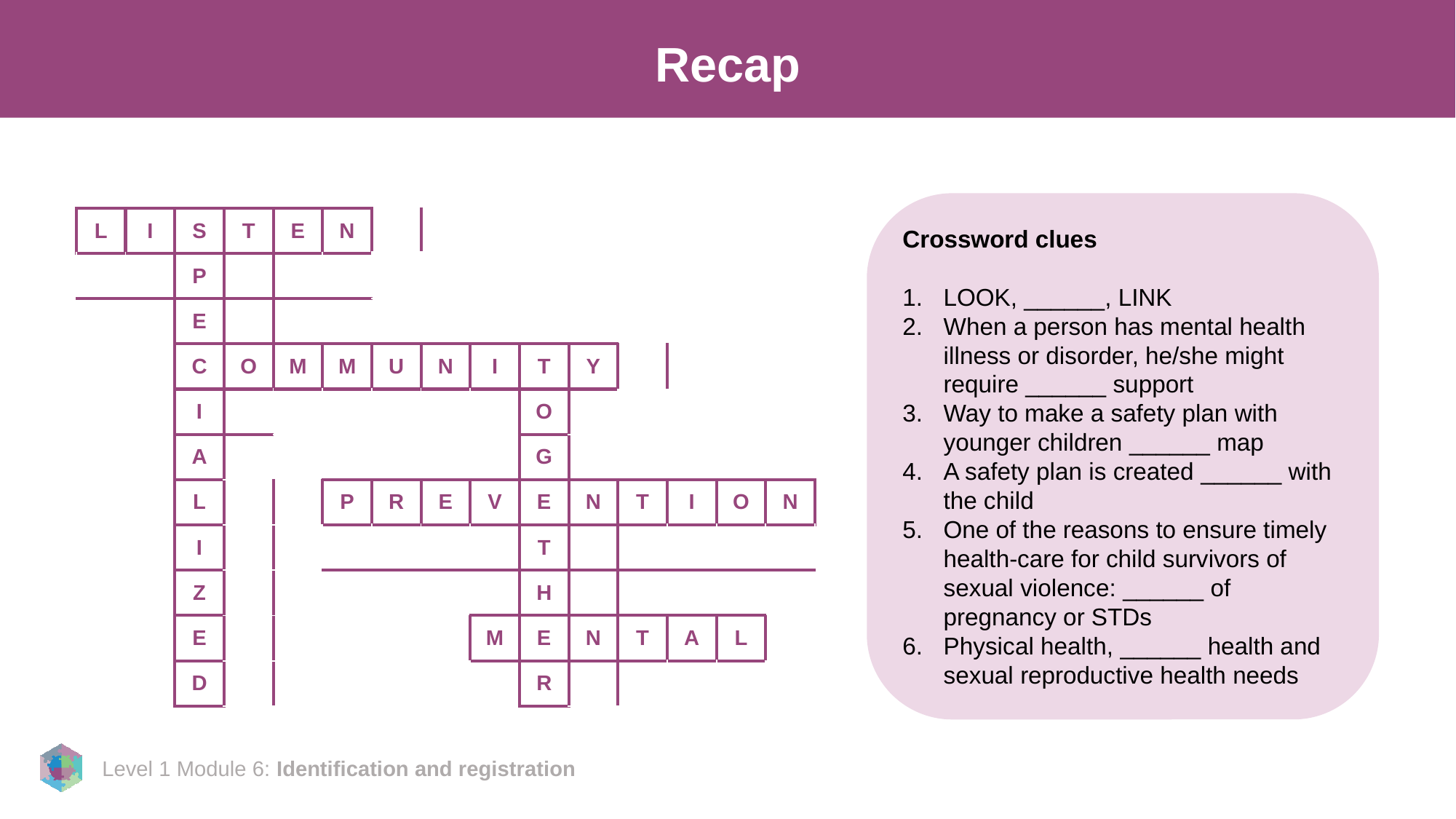

# Recap
Crossword clues

LOOK, ______, LINK
When a person has mental health illness or disorder, he/she might require ______ support
Way to make a safety plan with younger children ______ map
A safety plan is created ______ with the child
One of the reasons to ensure timely health-care for child survivors of sexual violence: ______ of pregnancy or STDs
Physical health, ______ health and sexual reproductive health needs
| L | I | S | T | E | N |  |  |  |  |  |  |  |  |  |
| --- | --- | --- | --- | --- | --- | --- | --- | --- | --- | --- | --- | --- | --- | --- |
|  |  | P |  |  |  |  |  |  |  |  |  |  |  |  |
|  |  | E |  |  |  |  |  |  |  |  |  |  |  |  |
|  |  | C | O | M | M | U | N | I | T | Y |  |  |  |  |
|  |  | I |  |  |  |  |  |  | O |  |  |  |  |  |
|  |  | A |  |  |  |  |  |  | G |  |  |  |  |  |
|  |  | L |  |  | P | R | E | V | E | N | T | I | O | N |
|  |  | I |  |  |  |  |  |  | T |  |  |  |  |  |
|  |  | Z |  |  |  |  |  |  | H |  |  |  |  |  |
|  |  | E |  |  |  |  |  | M | E | N | T | A | L |  |
|  |  | D |  |  |  |  |  |  | R |  |  |  |  |  |